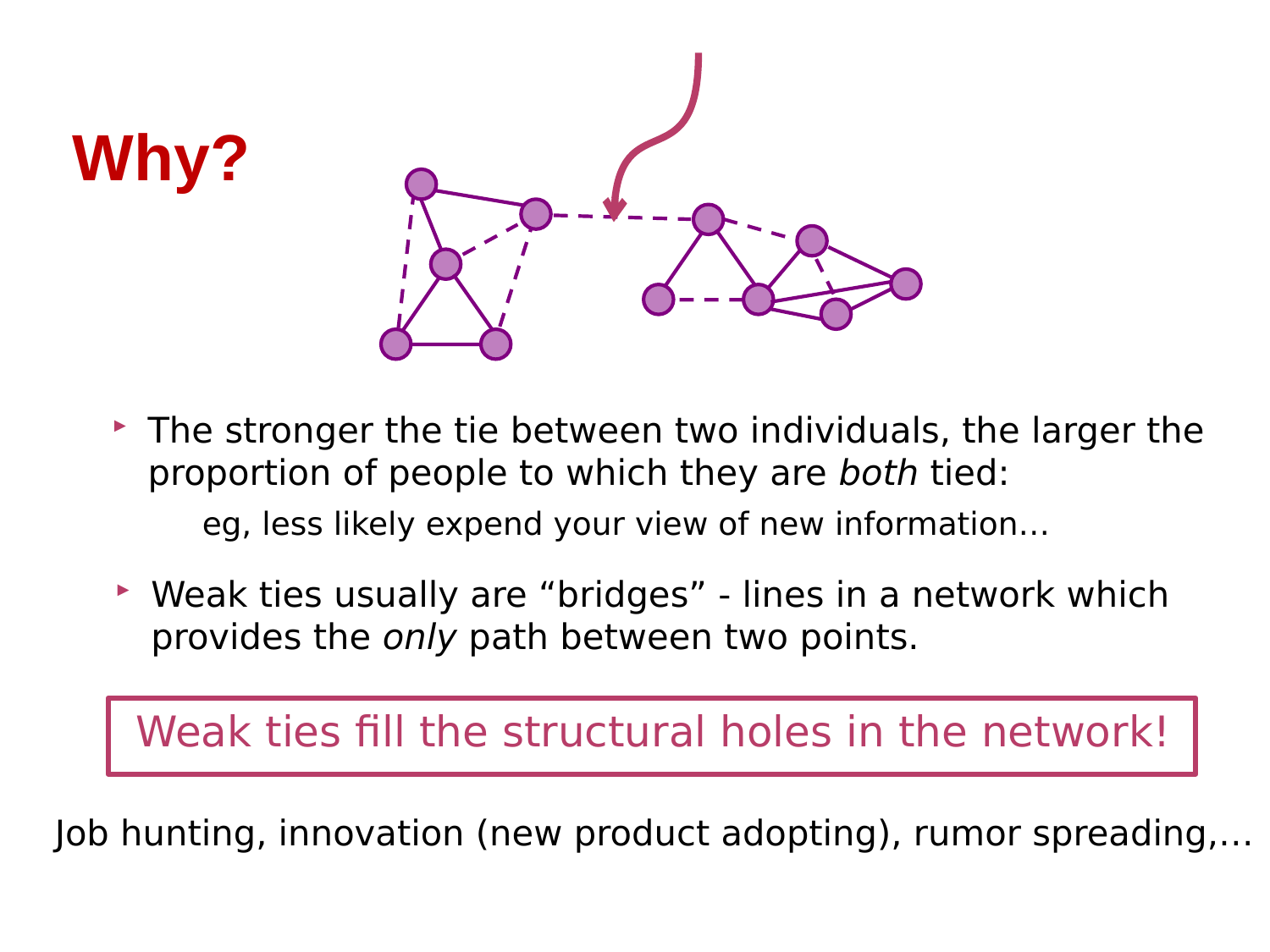

Why?

The stronger the tie between two individuals, the larger the proportion of people to which they are both tied:
        eg, less likely expend your view of new information…
Weak ties usually are “bridges” - lines in a network which provides the only path between two points.

Weak ties fill the structural holes in the network!

Job hunting, innovation (new product adopting), rumor spreading,…